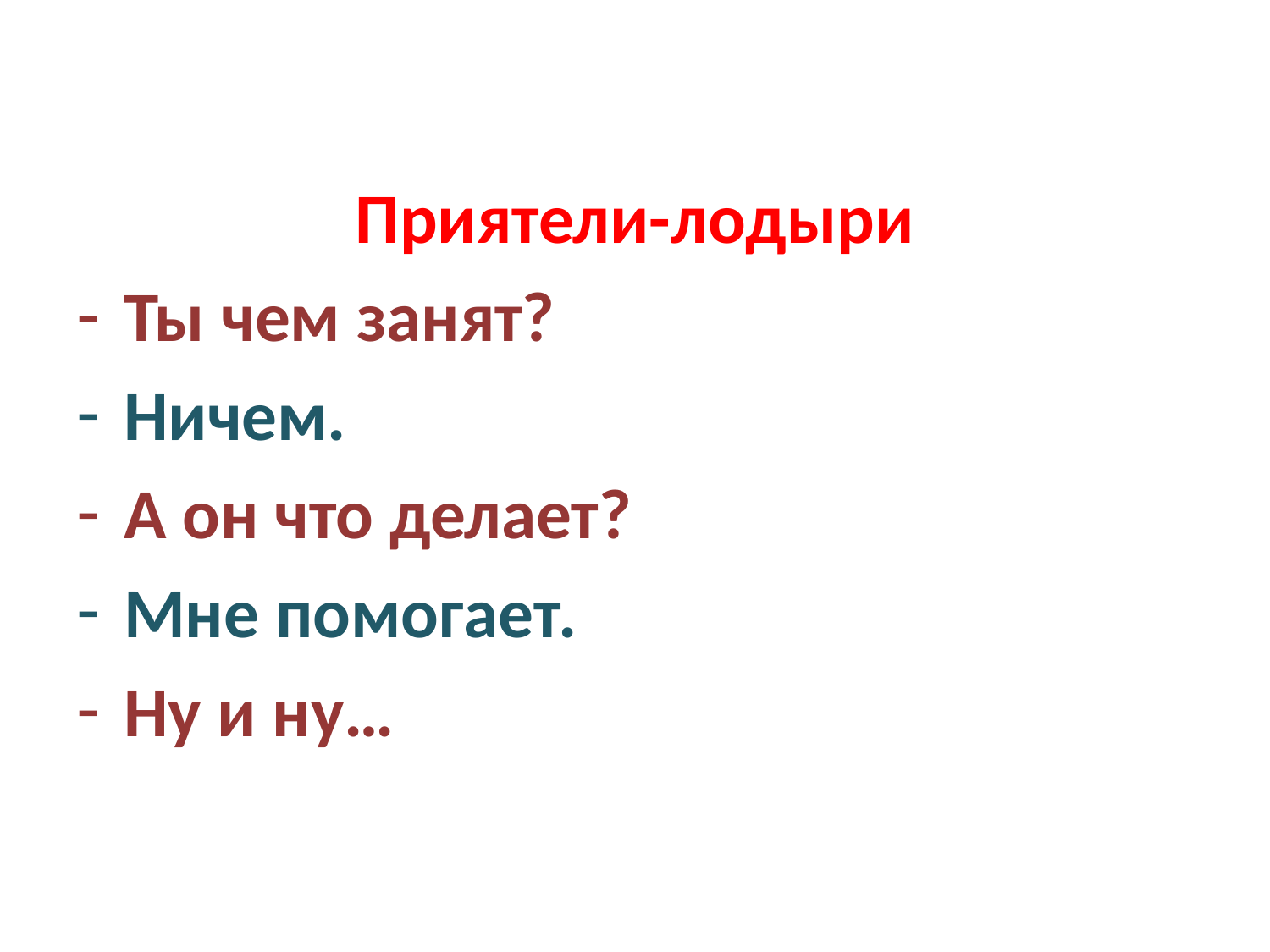

#
Приятели-лодыри
Ты чем занят?
Ничем.
А он что делает?
Мне помогает.
Ну и ну…